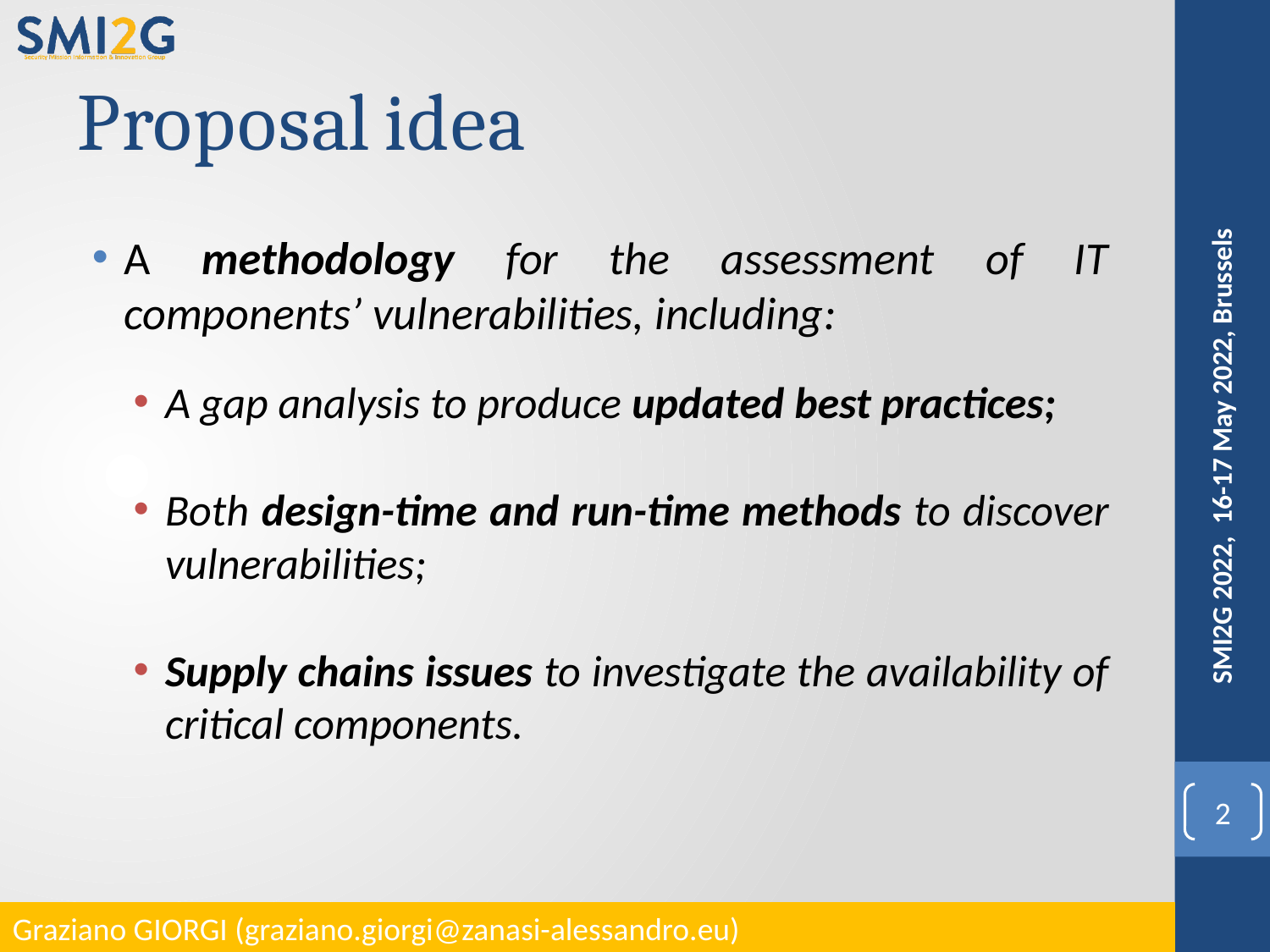

# Proposal idea
A methodology for the assessment of IT components’ vulnerabilities, including:

A gap analysis to produce updated best practices;

Both design-time and run-time methods to discover vulnerabilities;

Supply chains issues to investigate the availability of critical components.
SMI2G 2022,  16-17 May 2022, Brussels
2
Graziano GIORGI (graziano.giorgi@zanasi-alessandro.eu)